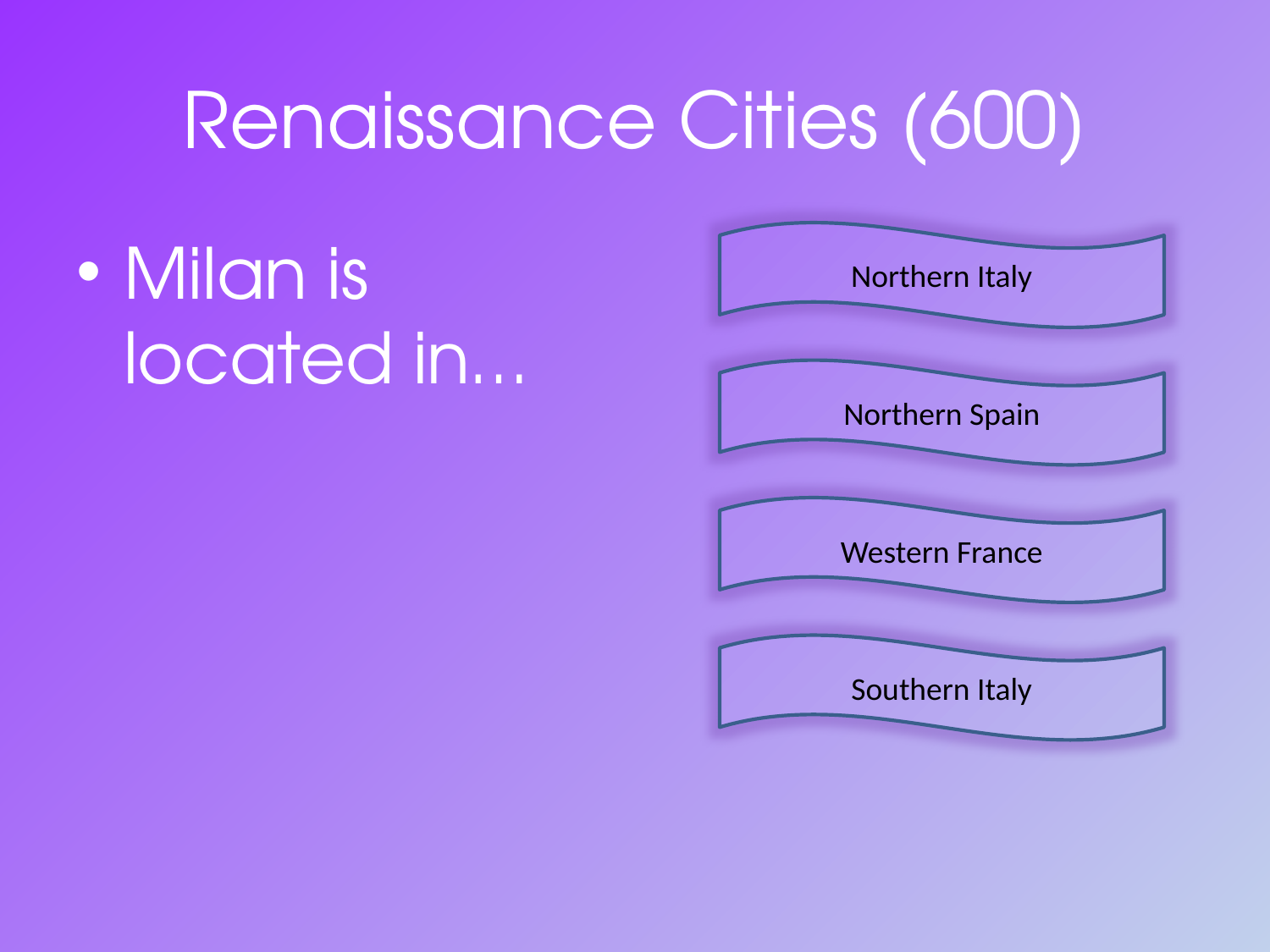

# Renaissance Cities (600)
Milan is located in…
Northern Italy
Northern Spain
Western France
Southern Italy